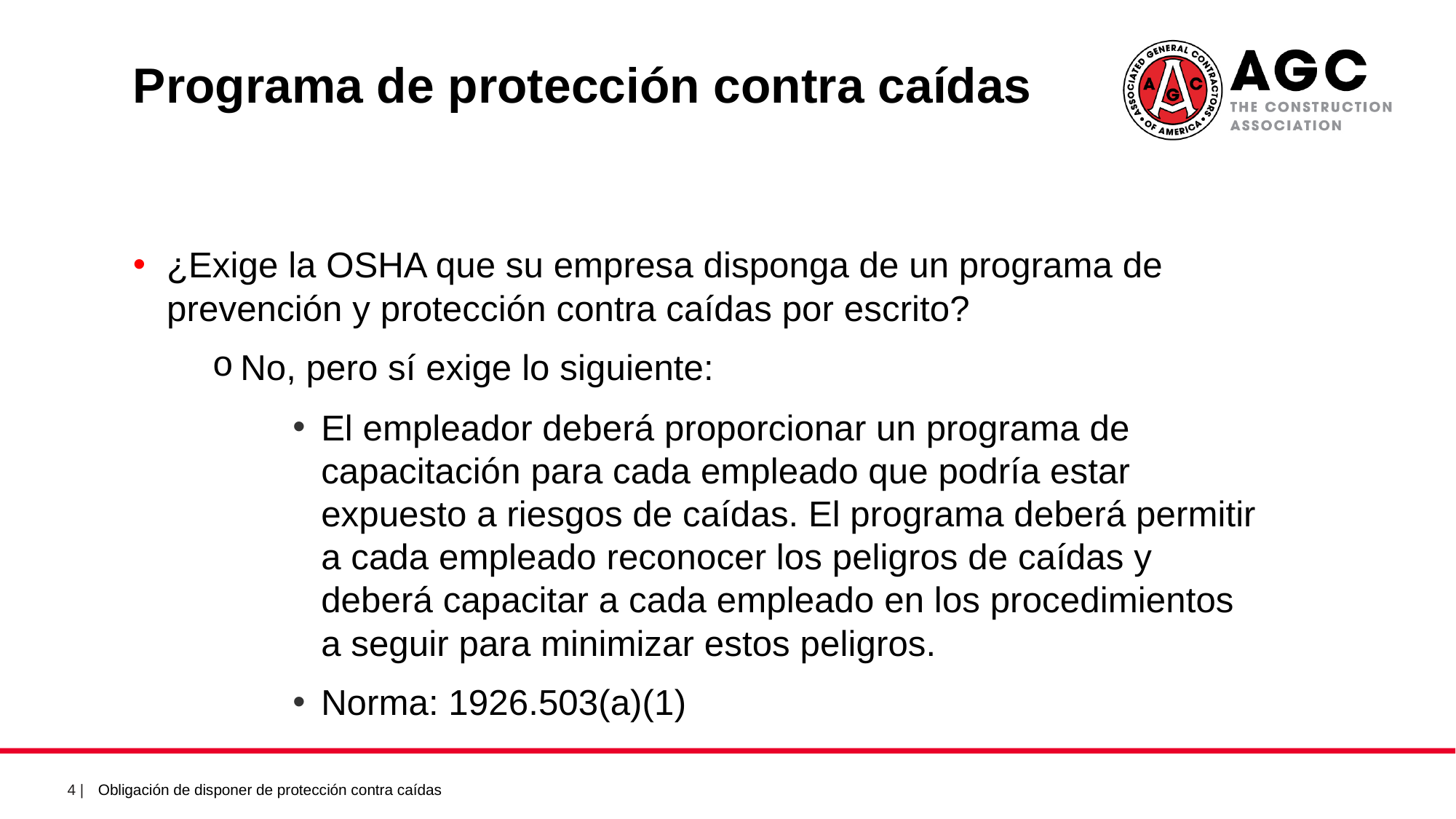

Programa de protección contra caídas
¿Exige la OSHA que su empresa disponga de un programa de prevención y protección contra caídas por escrito?
No, pero sí exige lo siguiente:
El empleador deberá proporcionar un programa de capacitación para cada empleado que podría estar expuesto a riesgos de caídas. El programa deberá permitir a cada empleado reconocer los peligros de caídas y deberá capacitar a cada empleado en los procedimientos a seguir para minimizar estos peligros.
Norma: 1926.503(a)(1)

Obligación de disponer de protección contra caídas